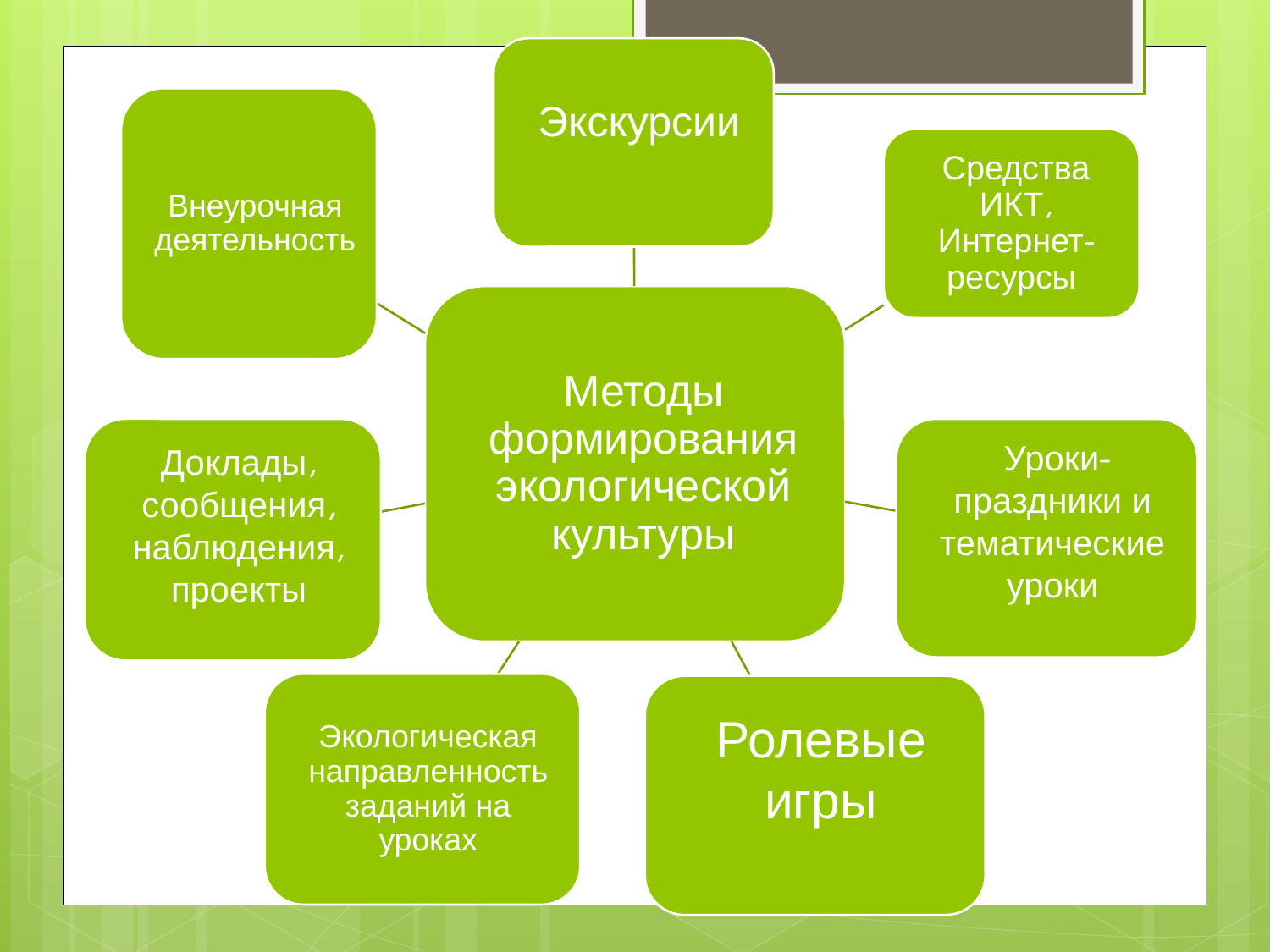

Методы формирования экологической культуры
Экскурсии

Средства ИКТ, Интернет-ресурсы
 Уроки- праздники и тематические уроки

Ролевые игры

Экологическая направленность заданий на уроках
Доклады, сообщения, наблюдения, проекты

Внеурочная деятельность
#